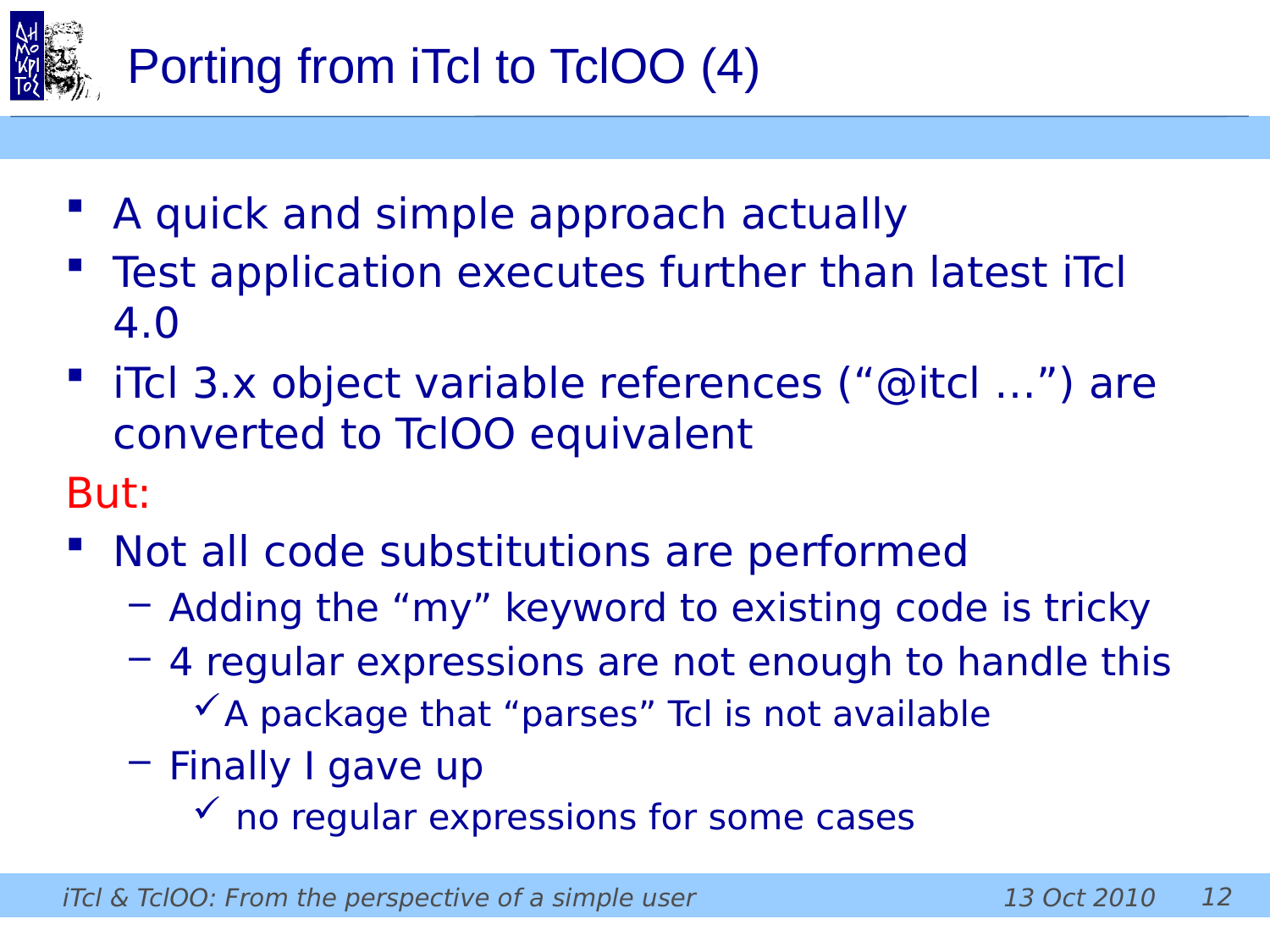

# Porting from iTcl to TclOO (4)
A quick and simple approach actually
Test application executes further than latest iTcl 4.0
iTcl 3.x object variable references (“@itcl …”) are converted to TclOO equivalent
But:
Not all code substitutions are performed
Adding the “my” keyword to existing code is tricky
4 regular expressions are not enough to handle this
A package that “parses” Tcl is not available
Finally I gave up
 no regular expressions for some cases
12
iTcl & TclOO: From the perspective of a simple user
13 Oct 2010